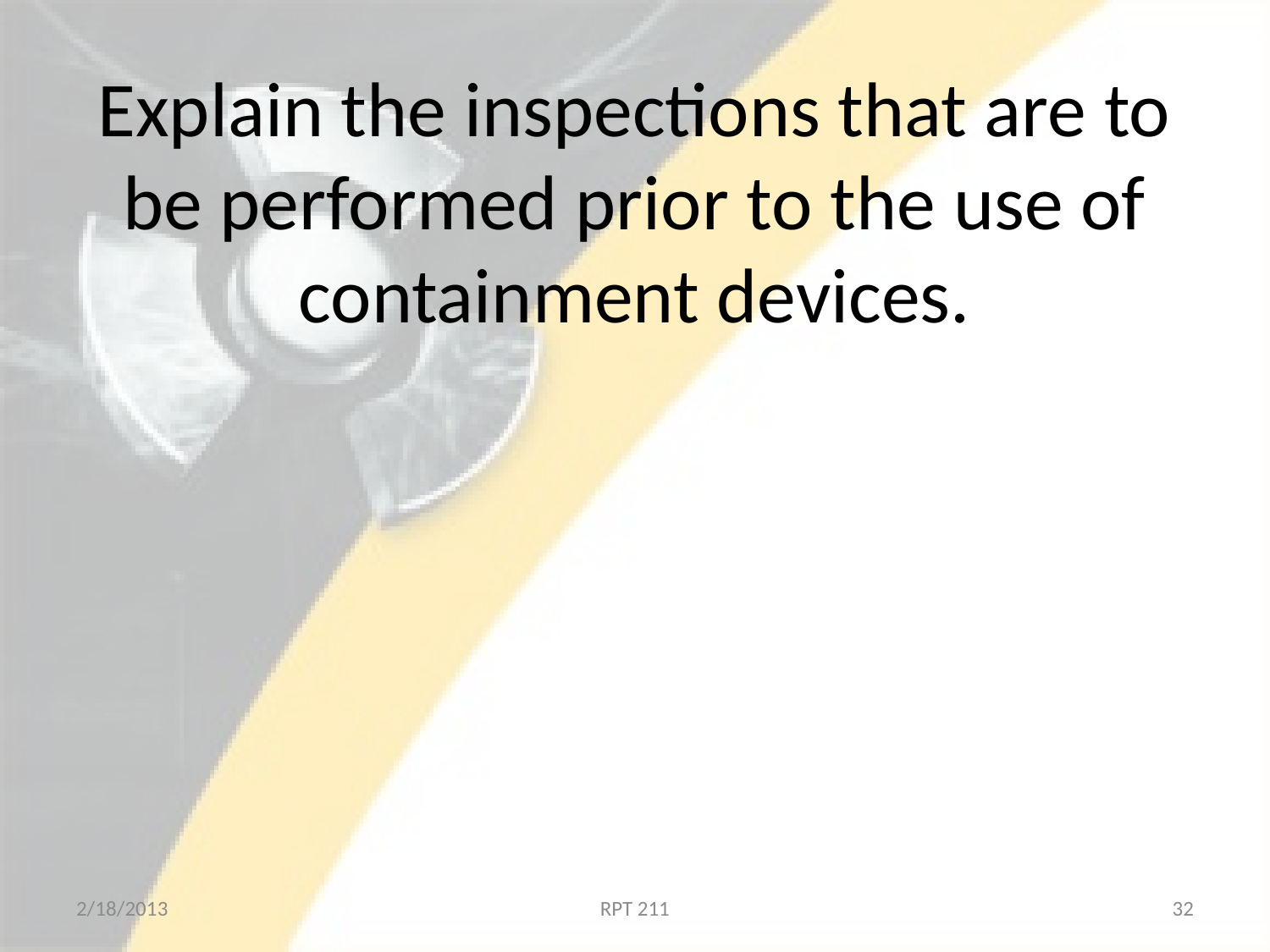

# Explain the inspections that are to be performed prior to the use of containment devices.

2/18/2013
RPT 211
32